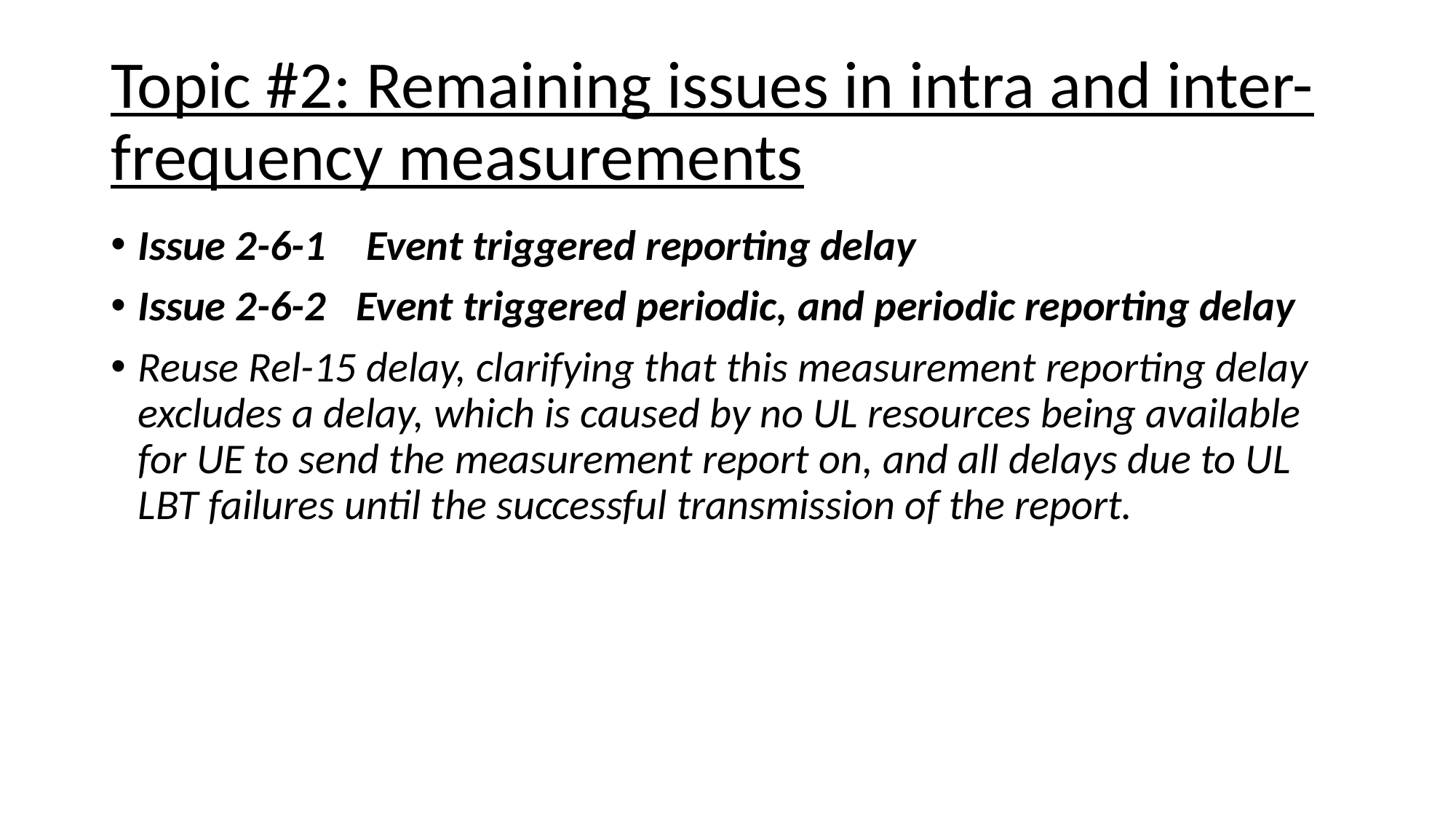

# Topic #2: Remaining issues in intra and inter-frequency measurements
Issue 2-6-1	 Event triggered reporting delay
Issue 2-6-2	Event triggered periodic, and periodic reporting delay
Reuse Rel-15 delay, clarifying that this measurement reporting delay excludes a delay, which is caused by no UL resources being available for UE to send the measurement report on, and all delays due to UL LBT failures until the successful transmission of the report.